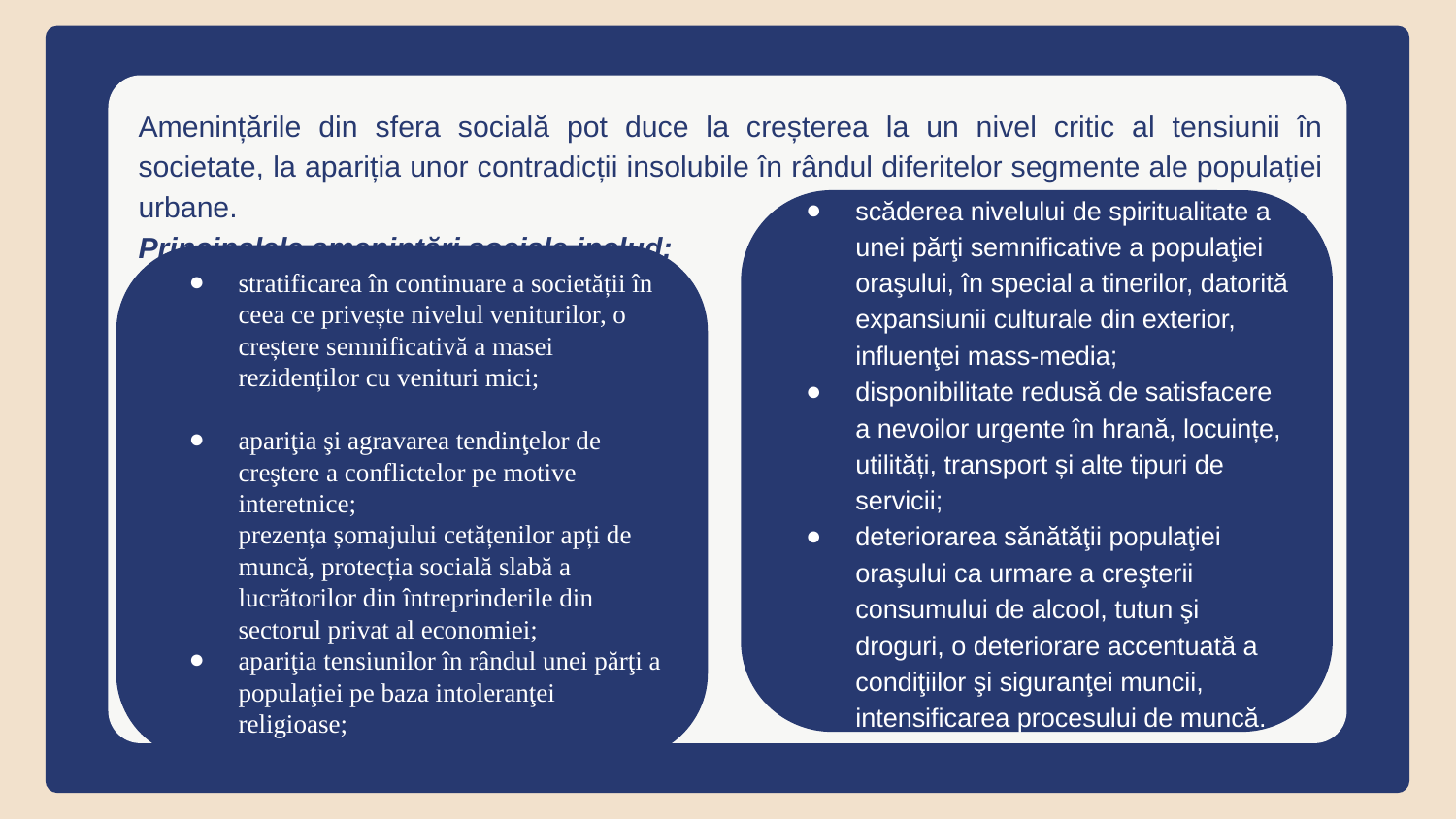

Amenințările din sfera socială pot duce la creșterea la un nivel critic al tensiunii în societate, la apariția unor contradicții insolubile în rândul diferitelor segmente ale populației urbane.
Principalele amenințări sociale includ:
scăderea nivelului de spiritualitate a unei părţi semnificative a populaţiei oraşului, în special a tinerilor, datorită expansiunii culturale din exterior, influenţei mass-media;
disponibilitate redusă de satisfacere a nevoilor urgente în hrană, locuințe, utilități, transport și alte tipuri de servicii;
deteriorarea sănătăţii populaţiei oraşului ca urmare a creşterii consumului de alcool, tutun şi droguri, o deteriorare accentuată a condiţiilor şi siguranţei muncii, intensificarea procesului de muncă.
stratificarea în continuare a societății în ceea ce privește nivelul veniturilor, o creștere semnificativă a masei rezidenților cu venituri mici;
apariţia şi agravarea tendinţelor de creştere a conflictelor pe motive interetnice;
prezența șomajului cetățenilor apți de muncă, protecția socială slabă a lucrătorilor din întreprinderile din sectorul privat al economiei;
apariţia tensiunilor în rândul unei părţi a populaţiei pe baza intoleranţei religioase;